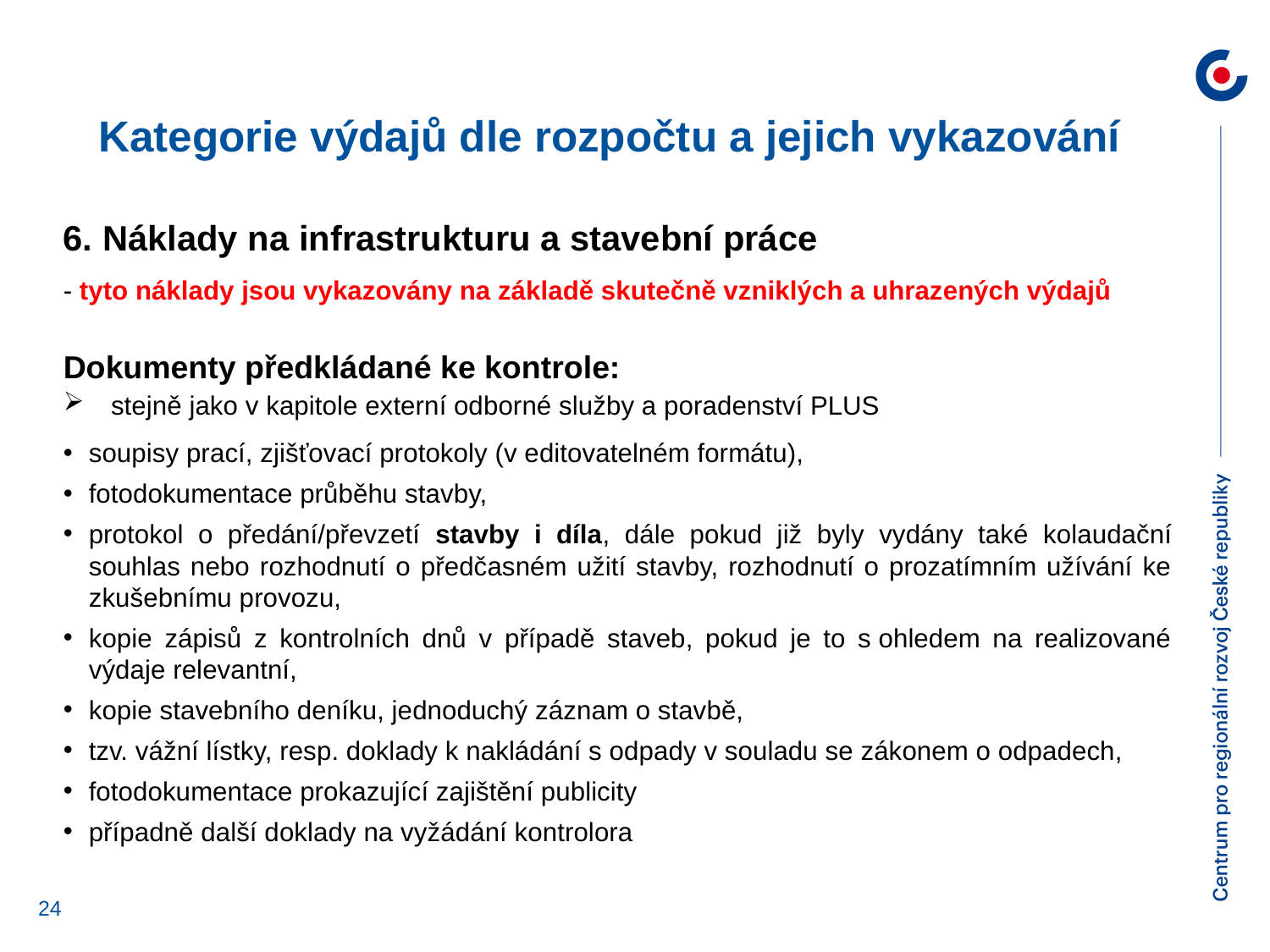

Kategorie výdajů dle rozpočtu a jejich vykazování
6. Náklady na infrastrukturu a stavební práce

- tyto náklady jsou vykazovány na základě skutečně vzniklých a uhrazených výdajů

Dokumenty předkládané ke kontrole:
stejně jako v kapitole externí odborné služby a poradenství PLUS
soupisy prací, zjišťovací protokoly (v editovatelném formátu),
fotodokumentace průběhu stavby,
protokol o předání/převzetí stavby i díla, dále pokud již byly vydány také kolaudační souhlas nebo rozhodnutí o předčasném užití stavby, rozhodnutí o prozatímním užívání ke zkušebnímu provozu,
kopie zápisů z kontrolních dnů v případě staveb, pokud je to s ohledem na realizované výdaje relevantní,
kopie stavebního deníku, jednoduchý záznam o stavbě,
tzv. vážní lístky, resp. doklady k nakládání s odpady v souladu se zákonem o odpadech,
fotodokumentace prokazující zajištění publicity
případně další doklady na vyžádání kontrolora

24